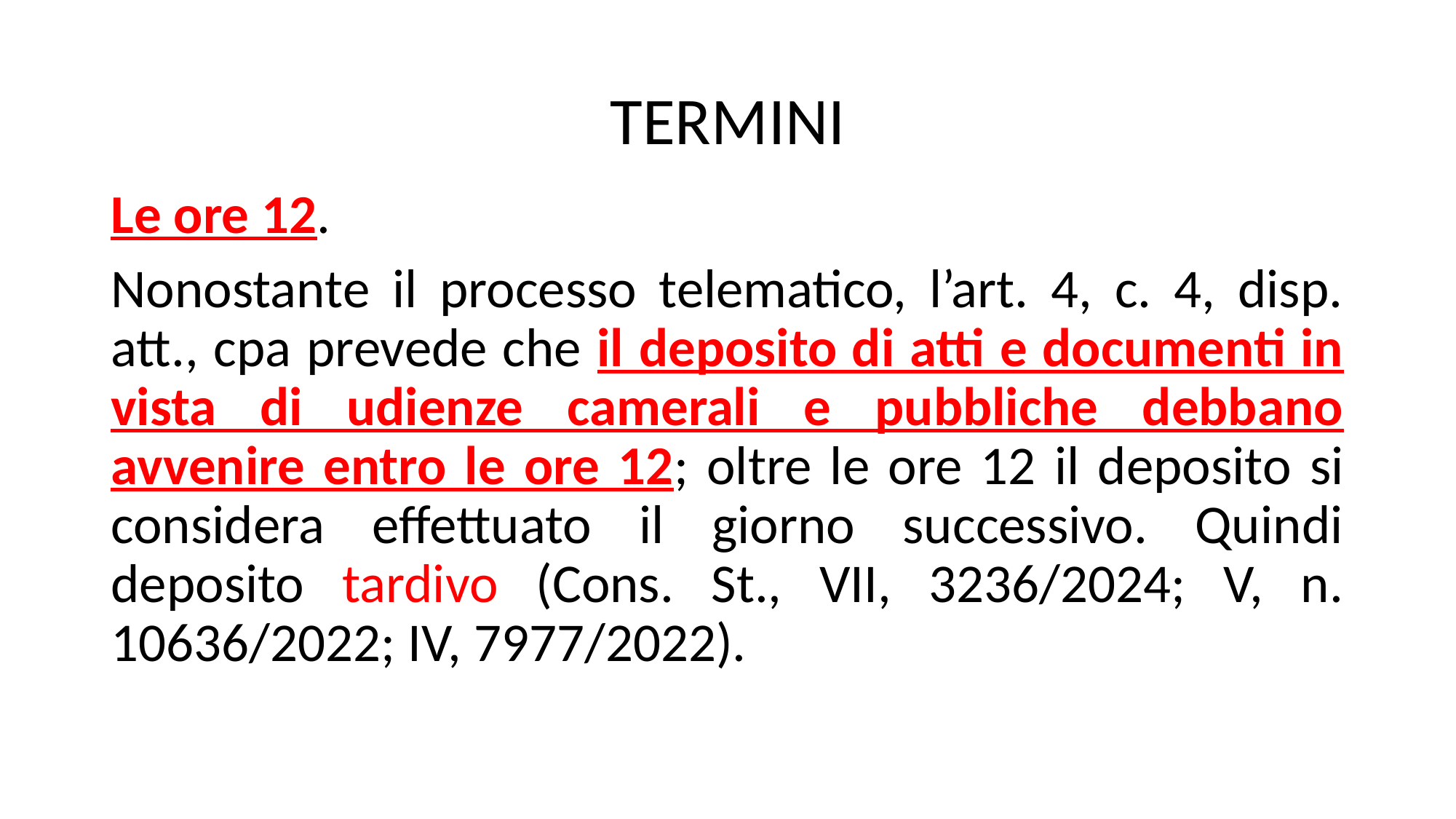

# TERMINI
Le ore 12.
Nonostante il processo telematico, l’art. 4, c. 4, disp. att., cpa prevede che il deposito di atti e documenti in vista di udienze camerali e pubbliche debbano avvenire entro le ore 12; oltre le ore 12 il deposito si considera effettuato il giorno successivo. Quindi deposito tardivo (Cons. St., VII, 3236/2024; V, n. 10636/2022; IV, 7977/2022).